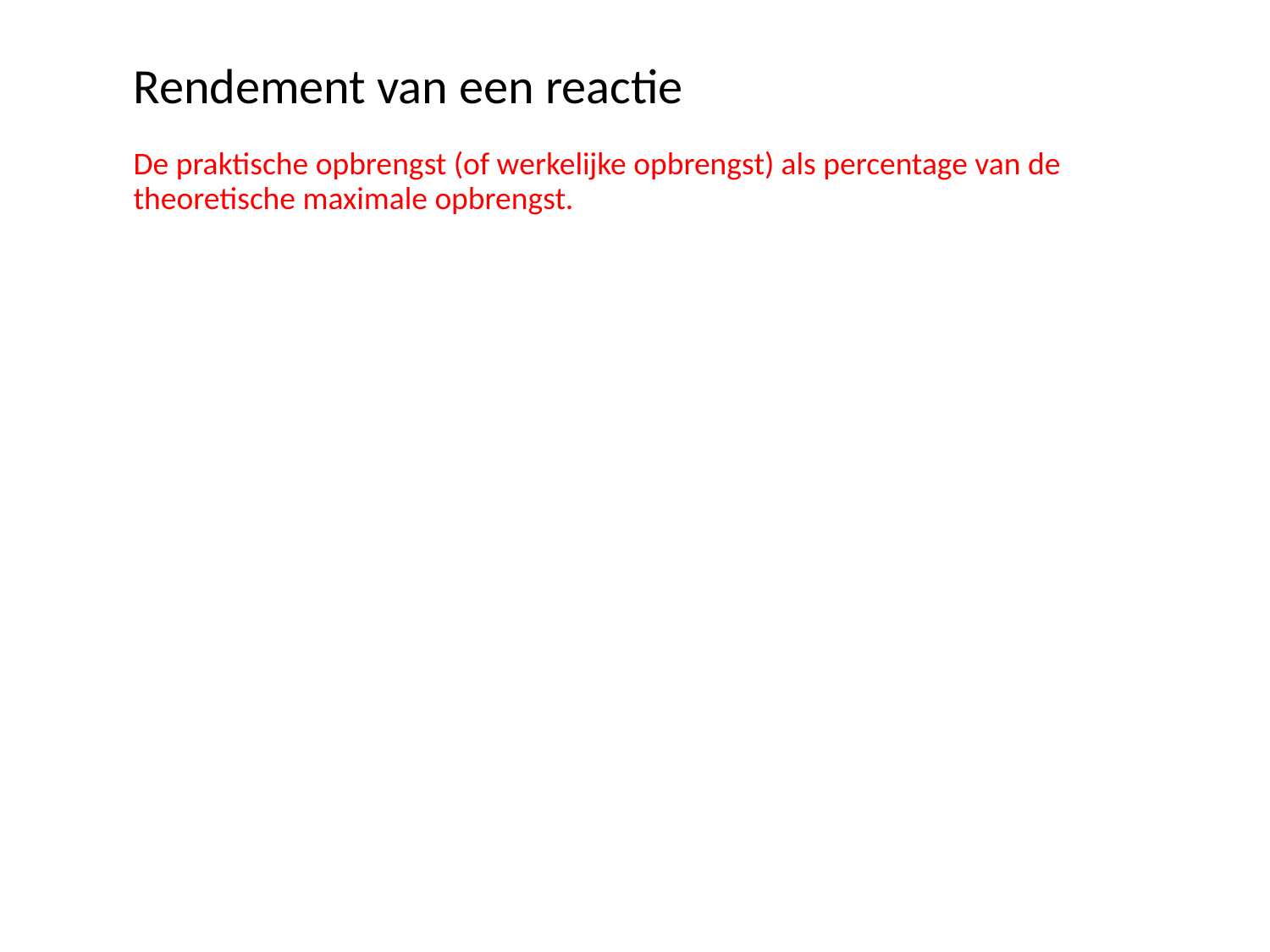

Rendement van een reactie

De praktische opbrengst (of werkelijke opbrengst) als percentage van de theoretische maximale opbrengst.